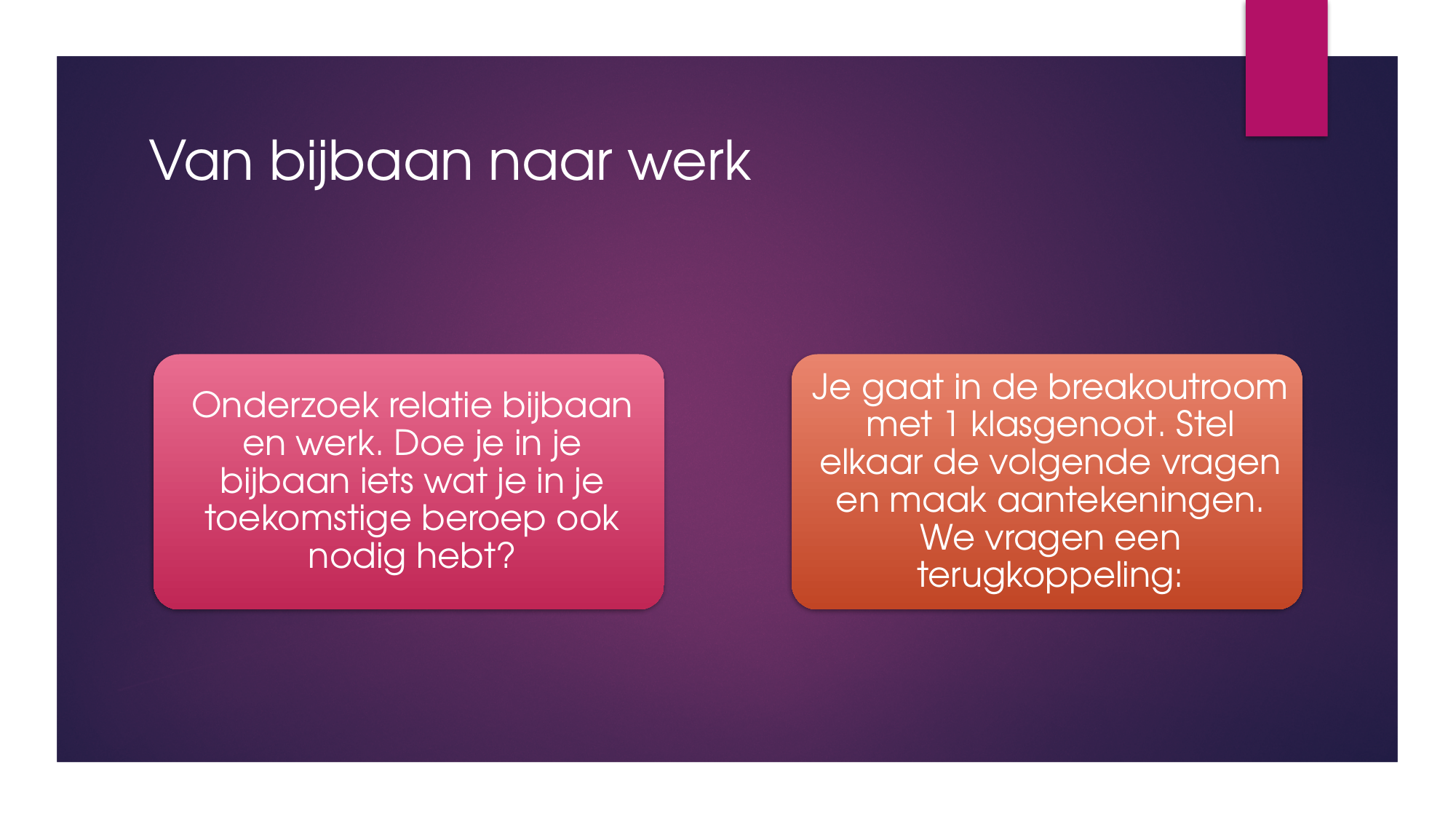

# Van bijbaan naar werk
Onderzoek relatie bijbaan en werk. Doe je in je bijbaan iets wat je in je toekomstige beroep ook nodig hebt?
Je gaat in de breakoutroom met 1 klasgenoot. Stel elkaar de volgende vragen en maak aantekeningen. We vragen een terugkoppeling: